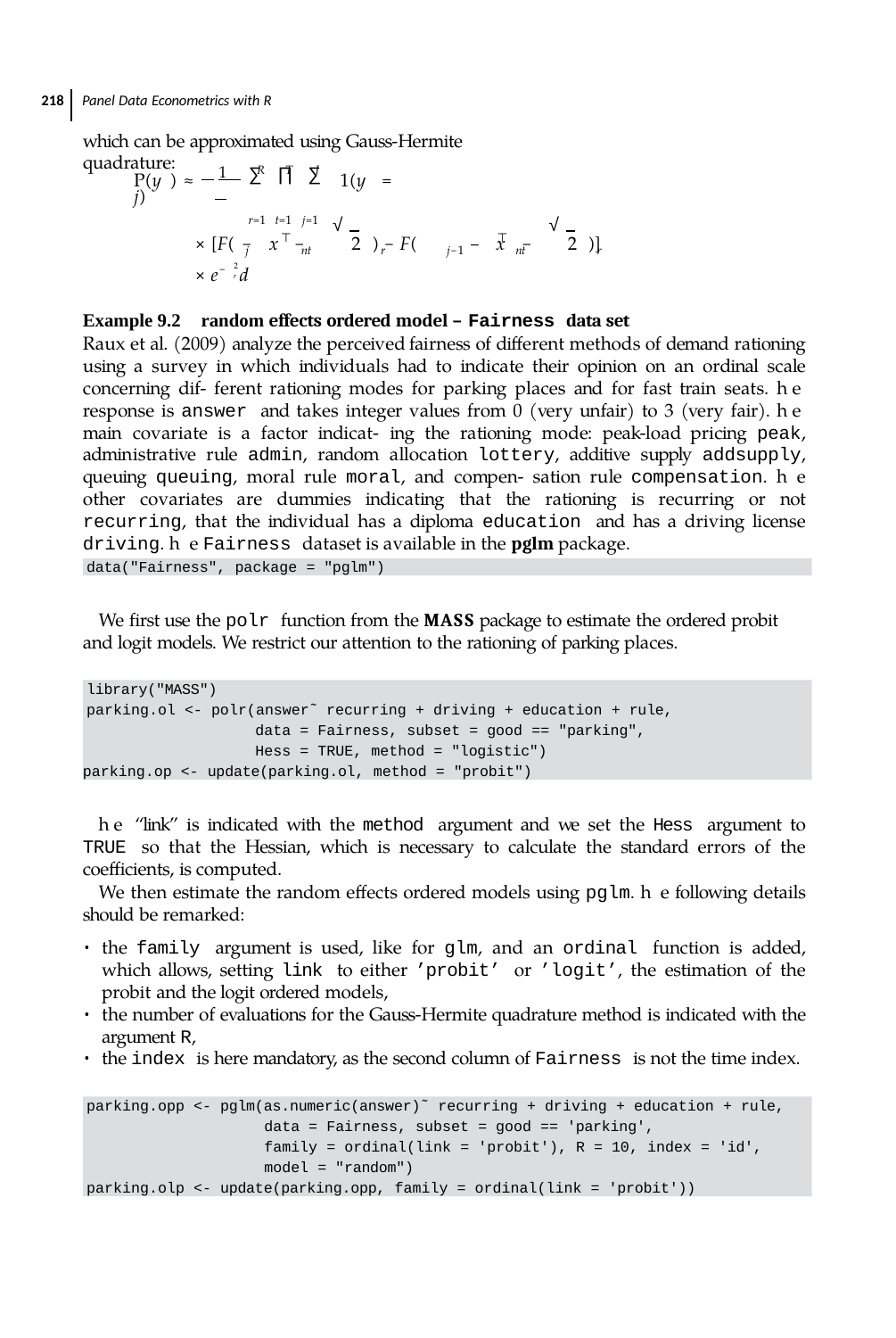

218  Panel Data Econometrics with R

which can be approximated using Gauss-Hermite quadrature:

R	T	J
∑ ∏ ∑
P(y ) ≈   1  	1(y  = j)
n	√	nt

 r=1 t=1 j=1
√
√
⊤
⊤
× [F( −  x  −	2  ) − F(
–  x  −	2  )]

j	nt	 r
j−1
nt	 r
2
−
× e  r d
Example 9.2  random effects ordered model – Fairness data set
Raux et al. (2009) analyze the perceived fairness of different methods of demand rationing using a survey in which individuals had to indicate their opinion on an ordinal scale concerning dif- ferent rationing modes for parking places and for fast train seats. he response is answer and takes integer values from 0 (very unfair) to 3 (very fair). he main covariate is a factor indicat- ing the rationing mode: peak-load pricing peak, administrative rule admin, random allocation lottery, additive supply addsupply, queuing queuing, moral rule moral, and compen- sation rule compensation. he other covariates are dummies indicating that the rationing is recurring or not recurring, that the individual has a diploma education and has a driving license driving. he Fairness dataset is available in the pglm package.
data("Fairness", package = "pglm")
We ﬁrst use the polr function from the MASS package to estimate the ordered probit and logit models. We restrict our attention to the rationing of parking places.
library("MASS")
parking.ol <- polr(answer ̃ recurring + driving + education + rule, data = Fairness, subset = good == "parking", Hess = TRUE, method = "logistic")
parking.op <- update(parking.ol, method = "probit")
he “link” is indicated with the method argument and we set the Hess argument to TRUE so that the Hessian, which is necessary to calculate the standard errors of the coeﬃcients, is computed.
We then estimate the random effects ordered models using pglm. he following details should be remarked:
the family argument is used, like for glm, and an ordinal function is added, which allows, setting link to either ’probit’ or ’logit’, the estimation of the probit and the logit ordered models,
the number of evaluations for the Gauss-Hermite quadrature method is indicated with the argument R,
the index is here mandatory, as the second column of Fairness is not the time index.
parking.opp <- pglm(as.numeric(answer) ̃ recurring + driving + education + rule,
data = Fairness, subset = good == 'parking',
family = ordinal(link = 'probit'), R = 10, index = 'id', model = "random")
parking.olp <- update(parking.opp, family = ordinal(link = 'probit'))